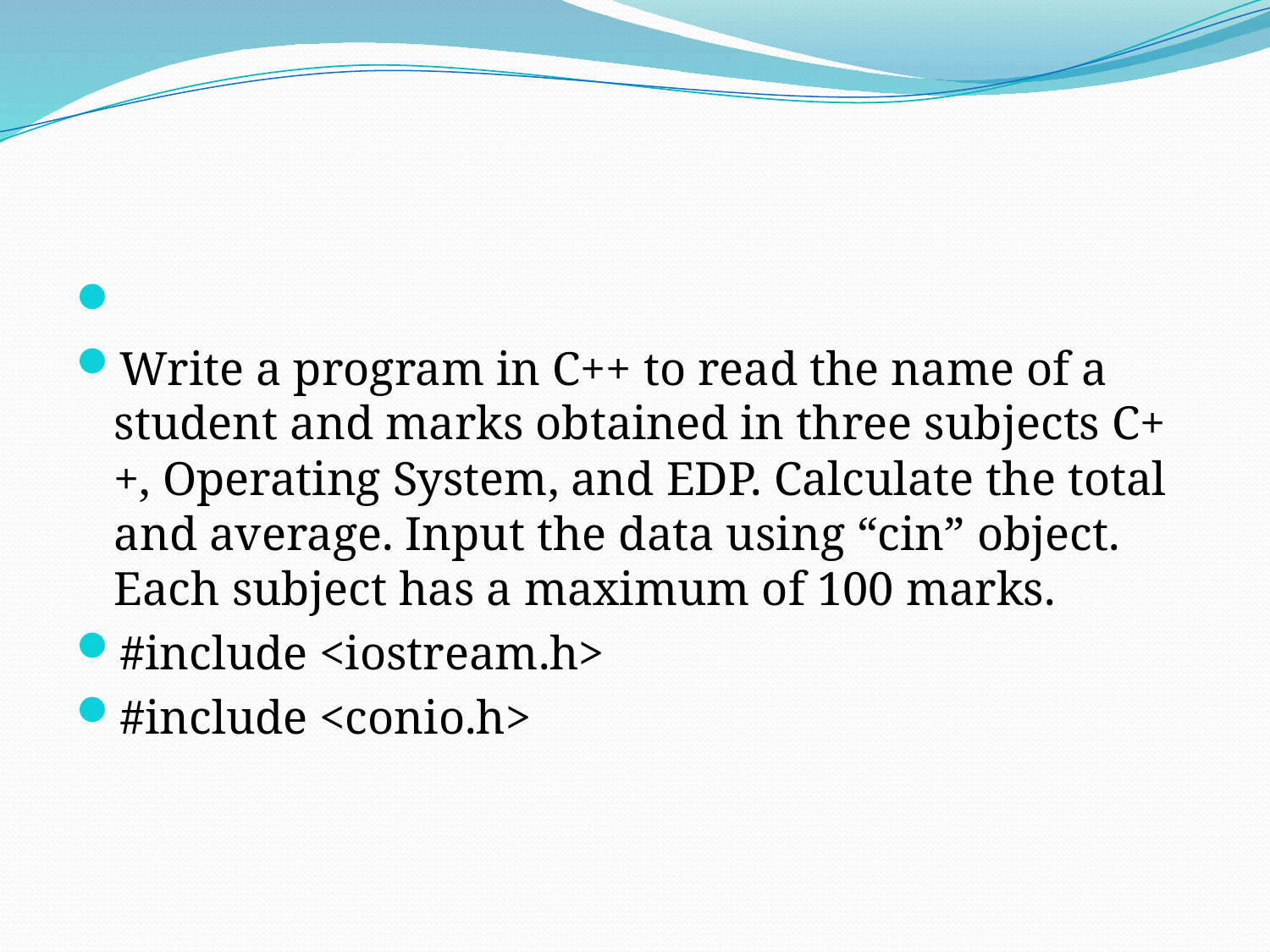

#

Write a program in C++ to read the name of a student and marks obtained in three subjects C++, Operating System, and EDP. Calculate the total and average. Input the data using “cin” object. Each subject has a maximum of 100 marks.
#include <iostream.h>
#include <conio.h>